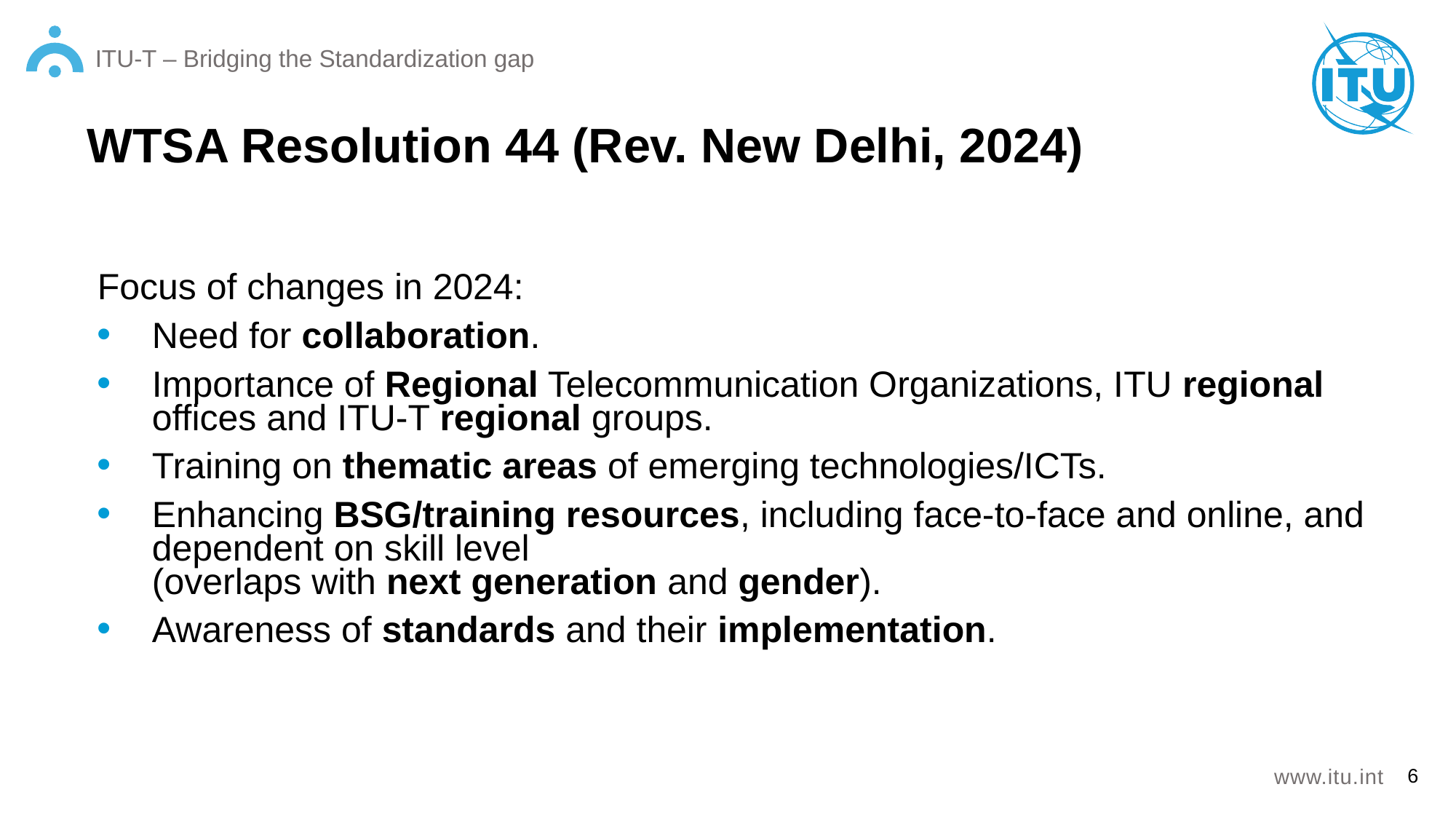

# WTSA Resolution 44 (Rev. New Delhi, 2024)
Focus of changes in 2024:
Need for collaboration.
Importance of Regional Telecommunication Organizations, ITU regional offices and ITU-T regional groups.
Training on thematic areas of emerging technologies/ICTs.
Enhancing BSG/training resources, including face-to-face and online, and dependent on skill level
(overlaps with next generation and gender).
Awareness of standards and their implementation.